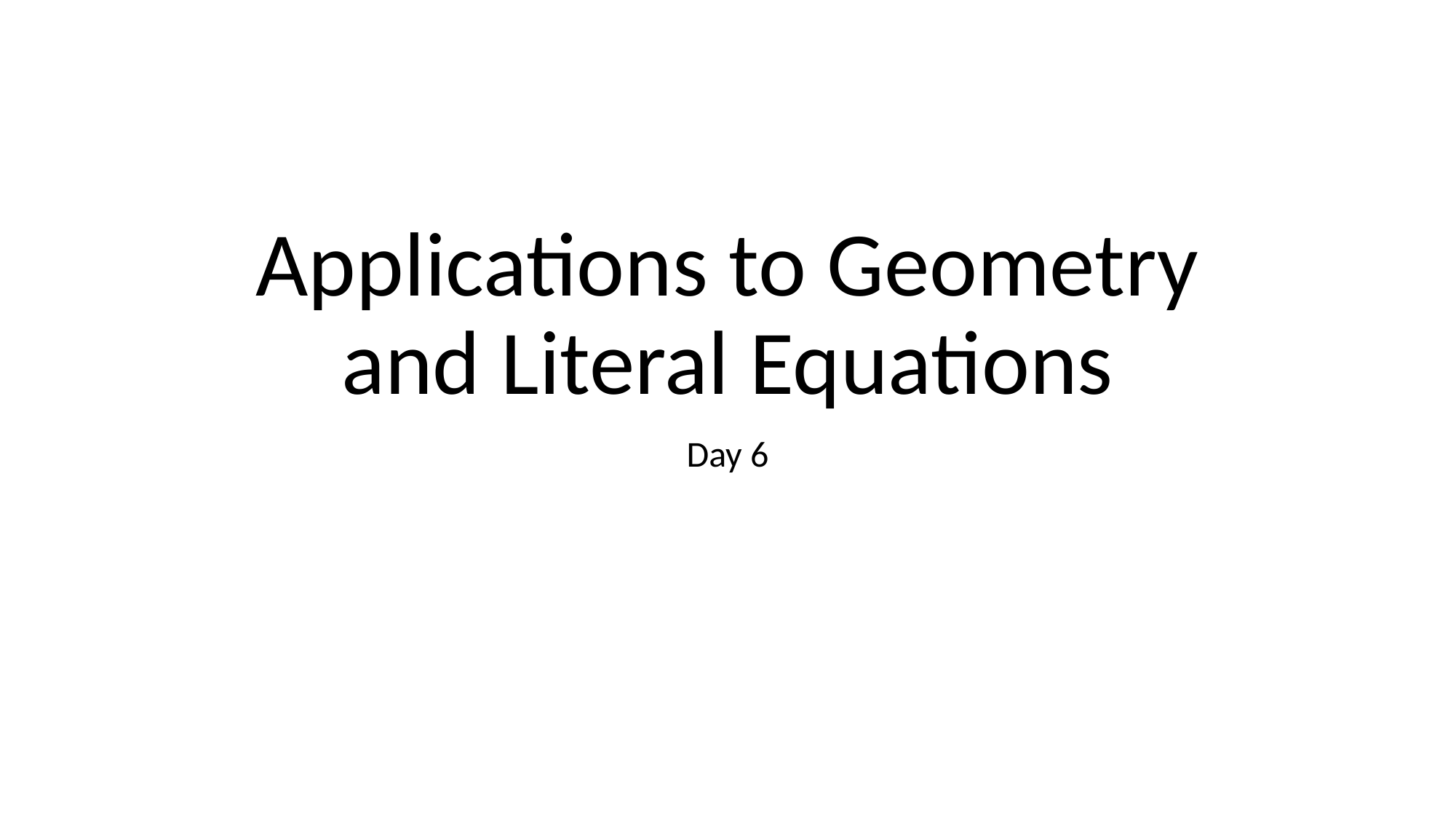

# Applications to Geometry and Literal Equations
Day 6